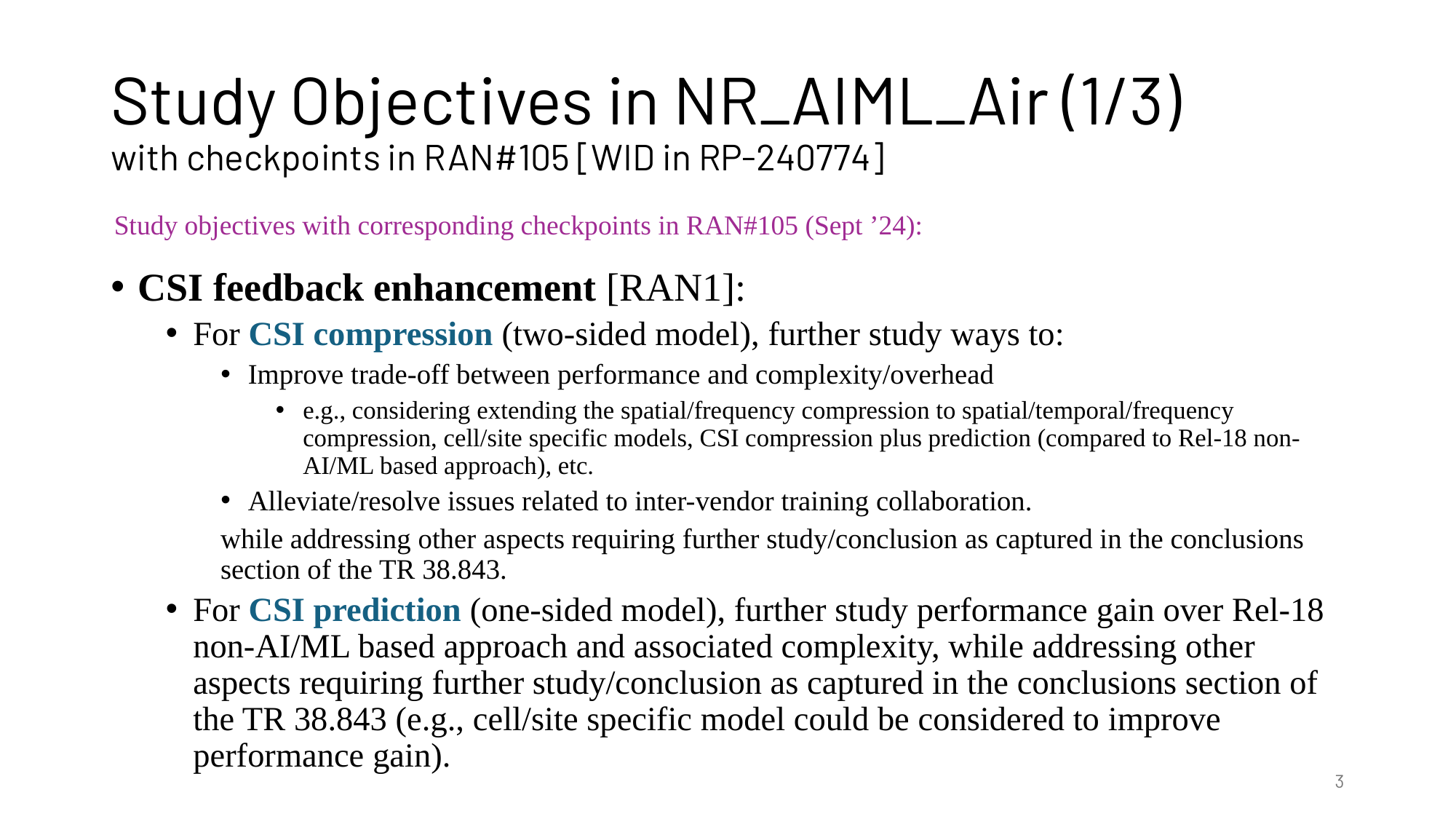

# Study Objectives in NR_AIML_Air (1/3) with checkpoints in RAN#105 [WID in RP-240774]
Study objectives with corresponding checkpoints in RAN#105 (Sept ’24):

CSI feedback enhancement [RAN1]:
For CSI compression (two-sided model), further study ways to:
Improve trade-off between performance and complexity/overhead
e.g., considering extending the spatial/frequency compression to spatial/temporal/frequency compression, cell/site specific models, CSI compression plus prediction (compared to Rel-18 non-AI/ML based approach), etc.
Alleviate/resolve issues related to inter-vendor training collaboration.
while addressing other aspects requiring further study/conclusion as captured in the conclusions section of the TR 38.843.
For CSI prediction (one-sided model), further study performance gain over Rel-18 non-AI/ML based approach and associated complexity, while addressing other aspects requiring further study/conclusion as captured in the conclusions section of the TR 38.843 (e.g., cell/site specific model could be considered to improve performance gain).

3